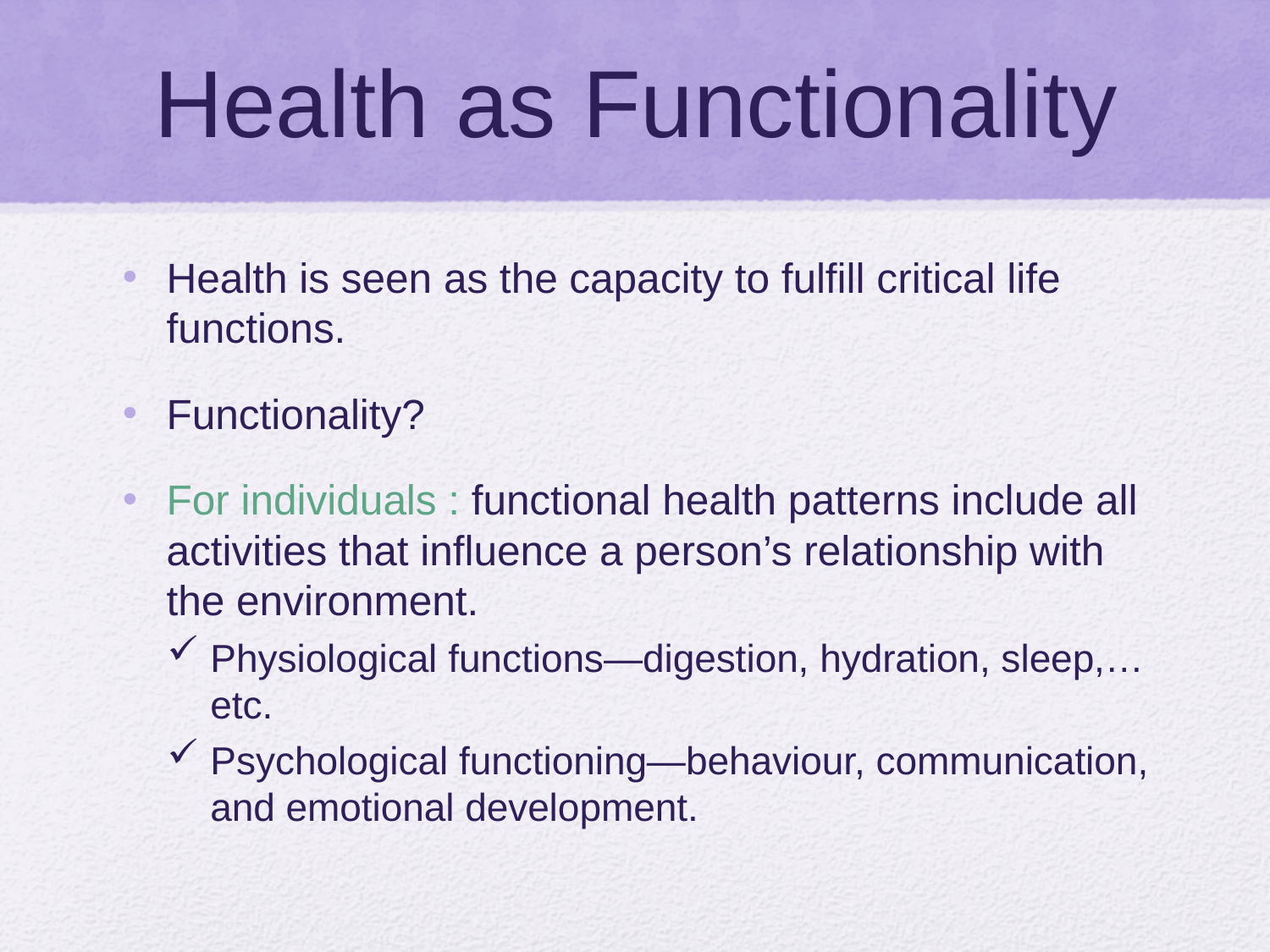

# Health as Functionality
Health is seen as the capacity to fulfill critical life functions.
Functionality?
For individuals : functional health patterns include all activities that influence a person’s relationship with the environment.
Physiological functions—digestion, hydration, sleep,…etc.
Psychological functioning—behaviour, communication, and emotional development.